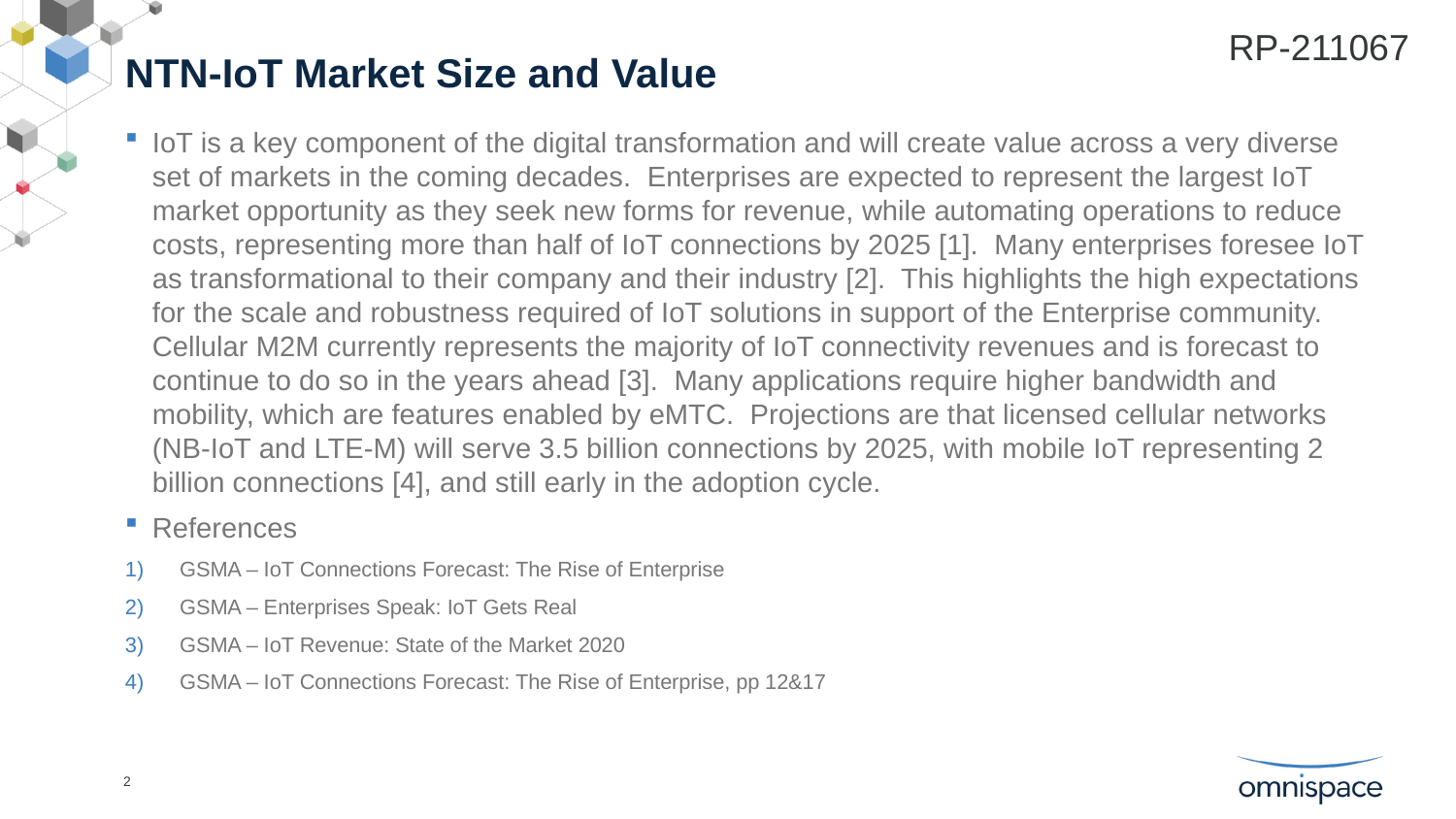

# NTN-IoT Market Size and Value
IoT is a key component of the digital transformation and will create value across a very diverse set of markets in the coming decades.  Enterprises are expected to represent the largest IoT market opportunity as they seek new forms for revenue, while automating operations to reduce costs, representing more than half of IoT connections by 2025 [1].  Many enterprises foresee IoT as transformational to their company and their industry [2].  This highlights the high expectations for the scale and robustness required of IoT solutions in support of the Enterprise community.  Cellular M2M currently represents the majority of IoT connectivity revenues and is forecast to continue to do so in the years ahead [3].  Many applications require higher bandwidth and mobility, which are features enabled by eMTC.  Projections are that licensed cellular networks (NB-IoT and LTE-M) will serve 3.5 billion connections by 2025, with mobile IoT representing 2 billion connections [4], and still early in the adoption cycle.
References
GSMA – IoT Connections Forecast: The Rise of Enterprise
GSMA – Enterprises Speak: IoT Gets Real
GSMA – IoT Revenue: State of the Market 2020
GSMA – IoT Connections Forecast: The Rise of Enterprise, pp 12&17